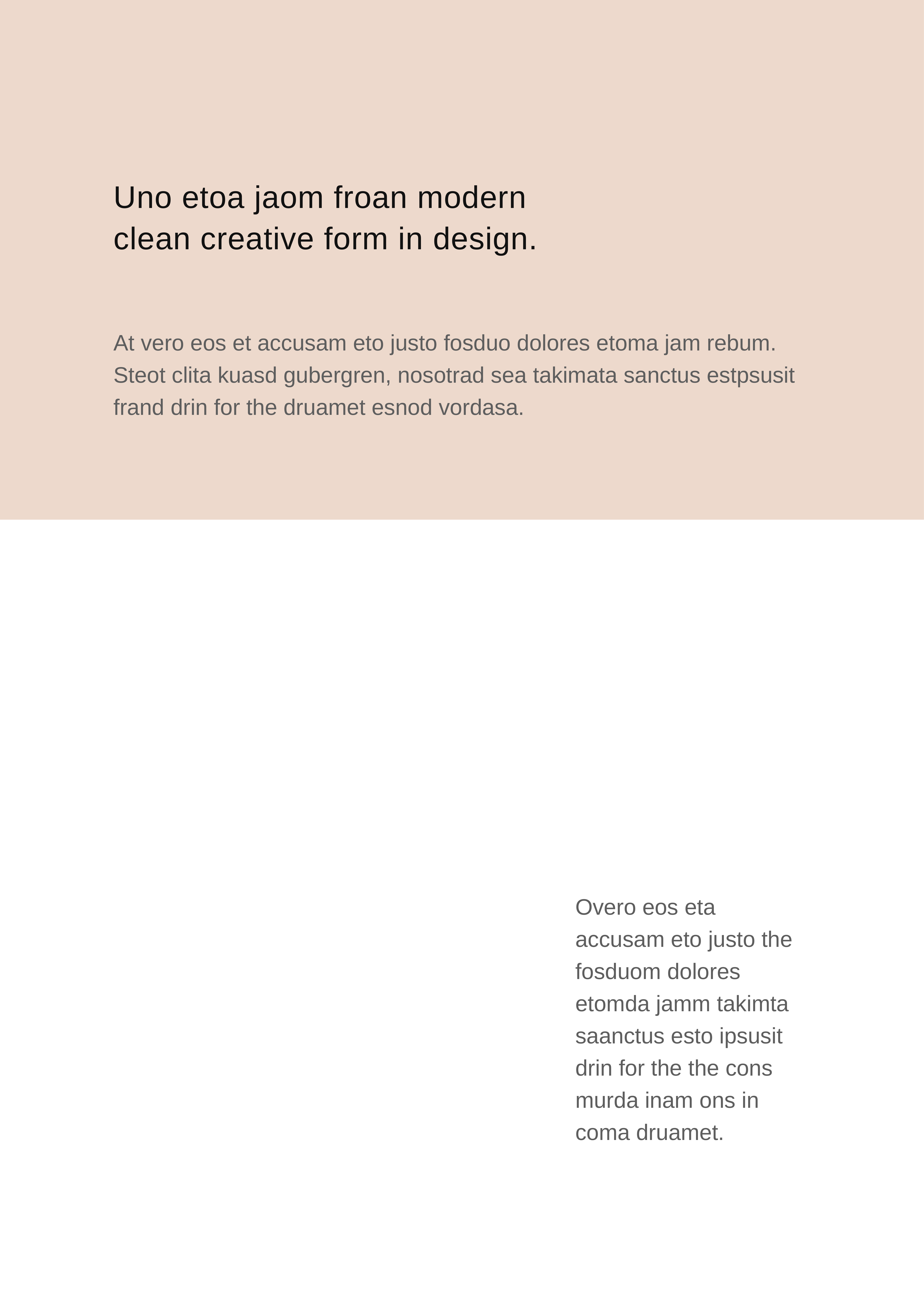

Uno etoa jaom froan modern clean creative form in design.
At vero eos et accusam eto justo fosduo dolores etoma jam rebum. Steot clita kuasd gubergren, nosotrad sea takimata sanctus estpsusit frand drin for the druamet esnod vordasa.

Overo eos eta accusam eto justo the fosduom dolores etomda jamm takimta saanctus esto ipsusit drin for the the cons murda inam ons in coma druamet.